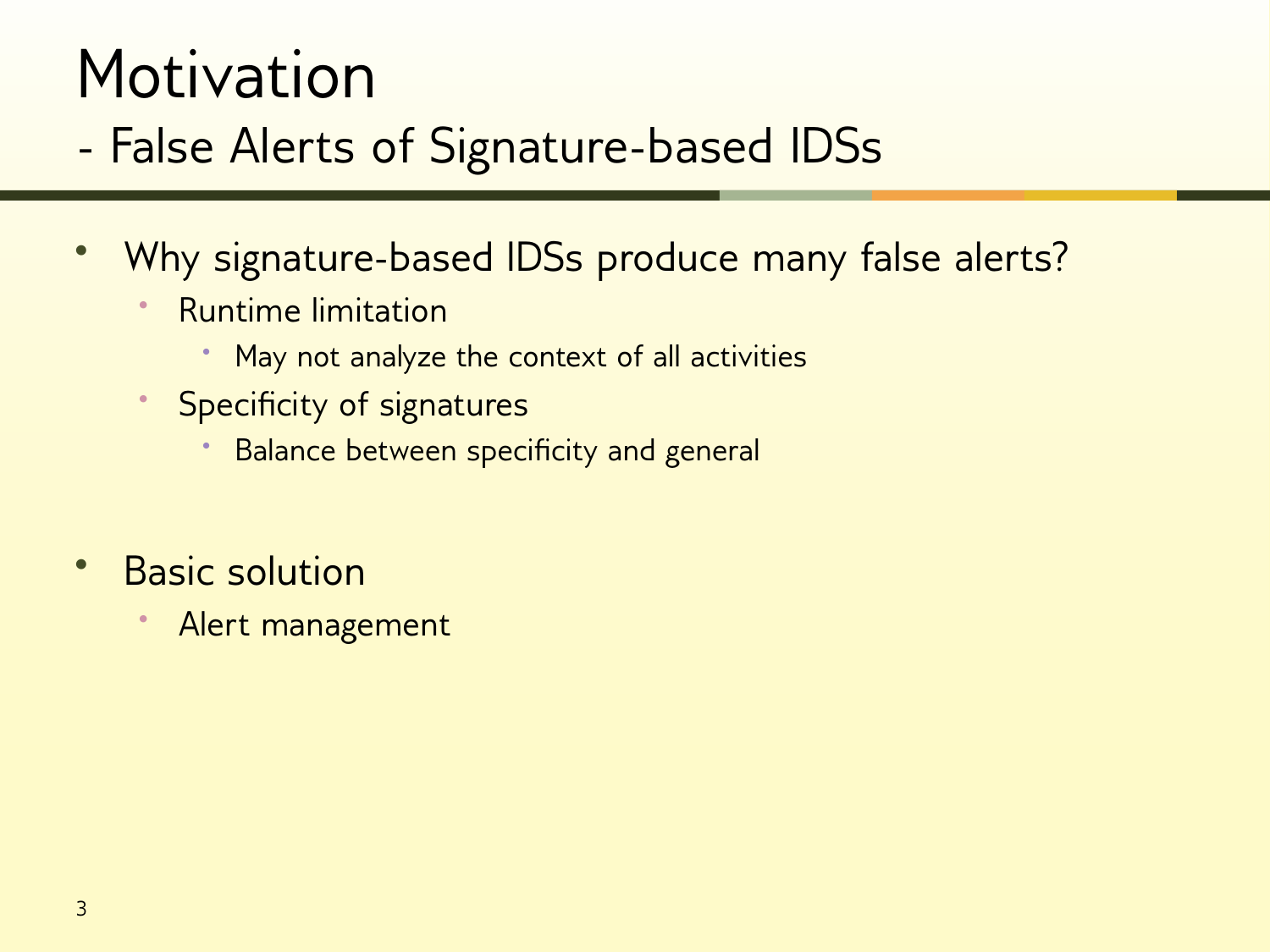

# Motivation - False Alerts of Signature-based IDSs
Why signature-based IDSs produce many false alerts?
Runtime limitation
May not analyze the context of all activities
Specificity of signatures
Balance between specificity and general

Basic solution
Alert management
3